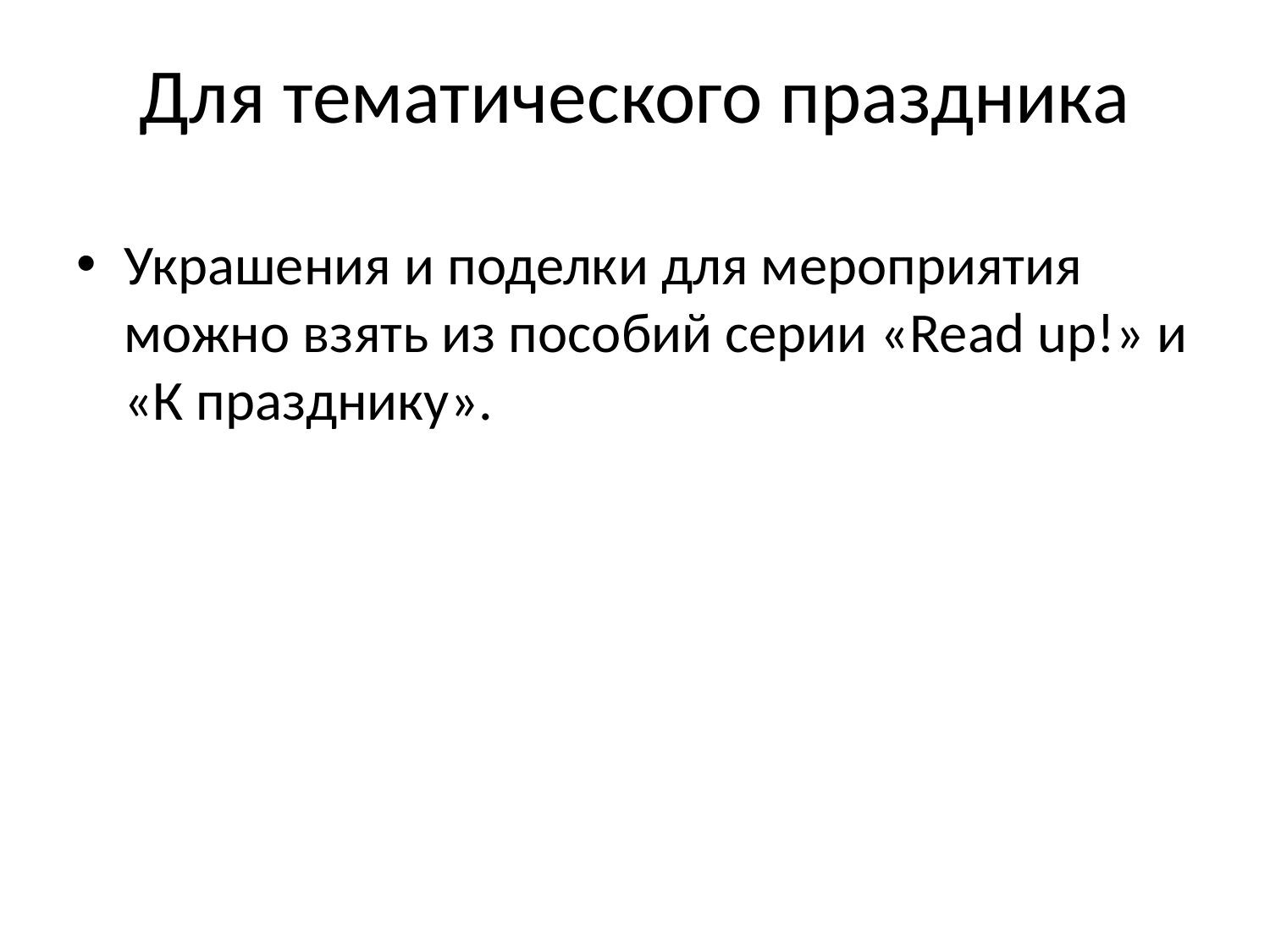

# Для тематического праздника
Украшения и поделки для мероприятия можно взять из пособий серии «Read up!» и «К празднику».